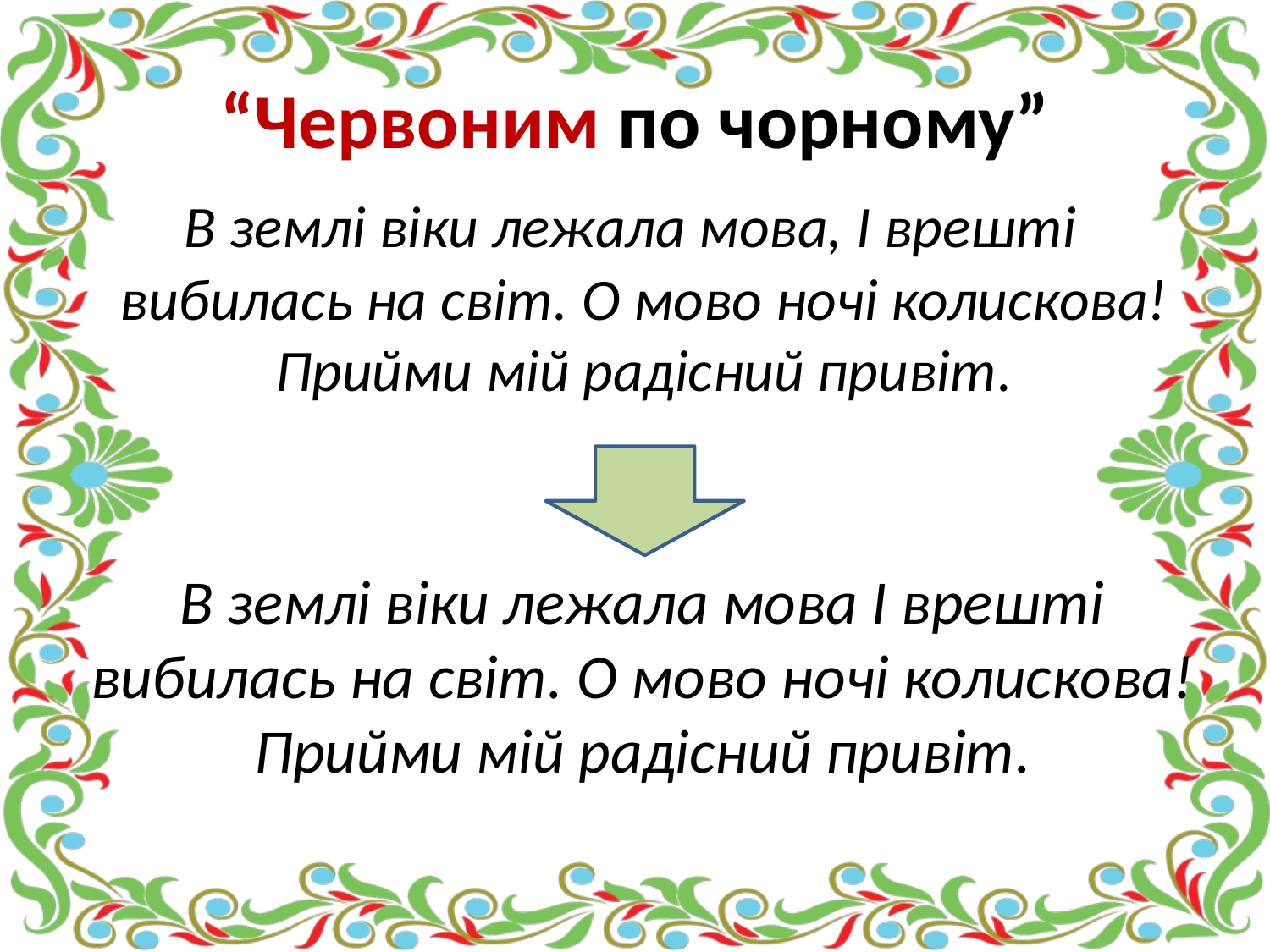

# “Червоним по чорному”
 В землі віки лежала мова, І врешті вибилась на світ. О мово ночі колискова! Прийми мій радісний привіт.

В землі віки лежала мова І врешті вибилась на світ. О мово ночі колискова! Прийми мій радісний привіт.